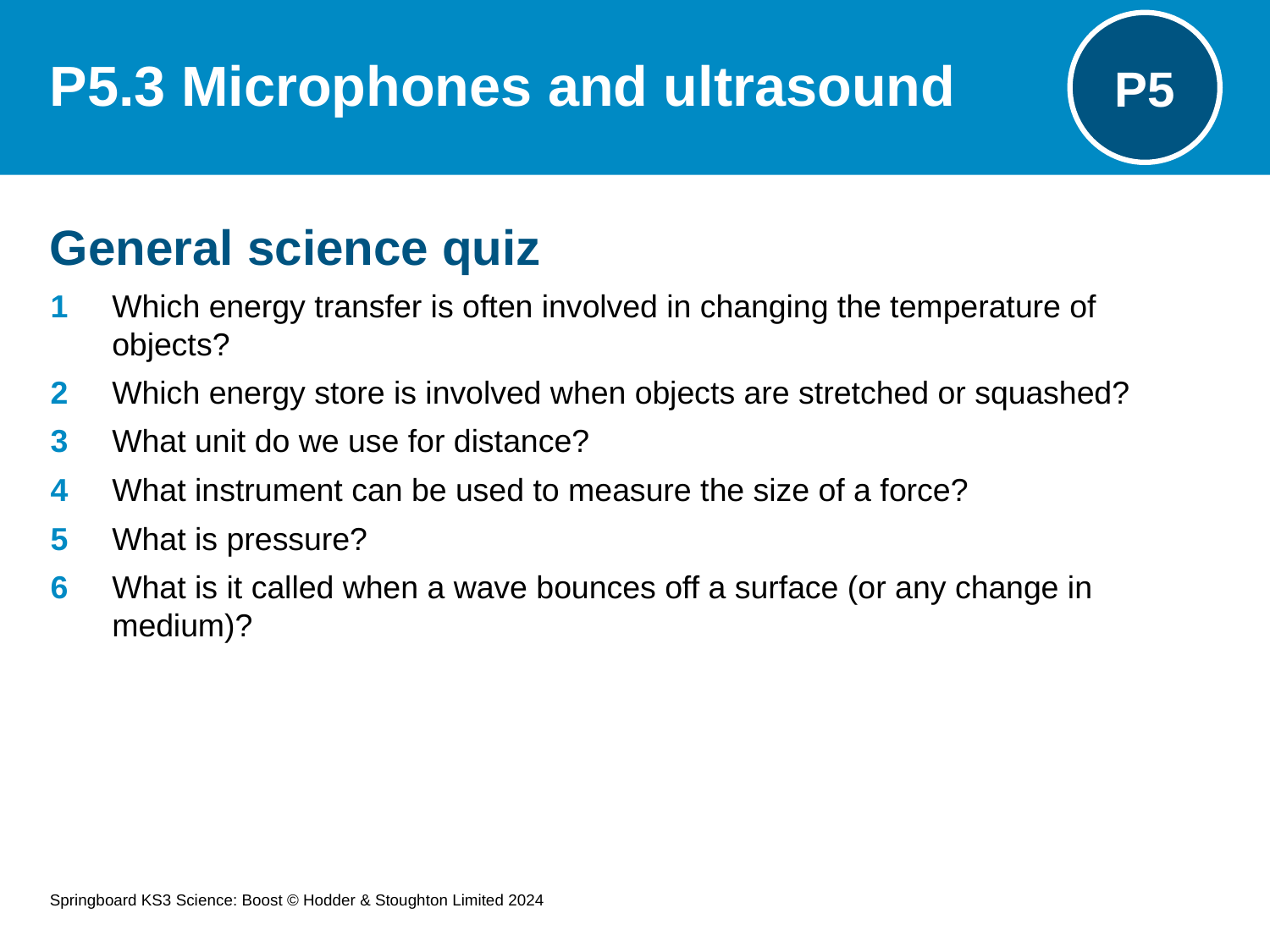

# P5.3 Microphones and ultrasound
P5
General science quiz
1	Which energy transfer is often involved in changing the temperature of objects?
2	Which energy store is involved when objects are stretched or squashed?
3	What unit do we use for distance?
4	What instrument can be used to measure the size of a force?
5	What is pressure?
6	What is it called when a wave bounces off a surface (or any change in medium)?

Springboard KS3 Science: Boost © Hodder & Stoughton Limited 2024